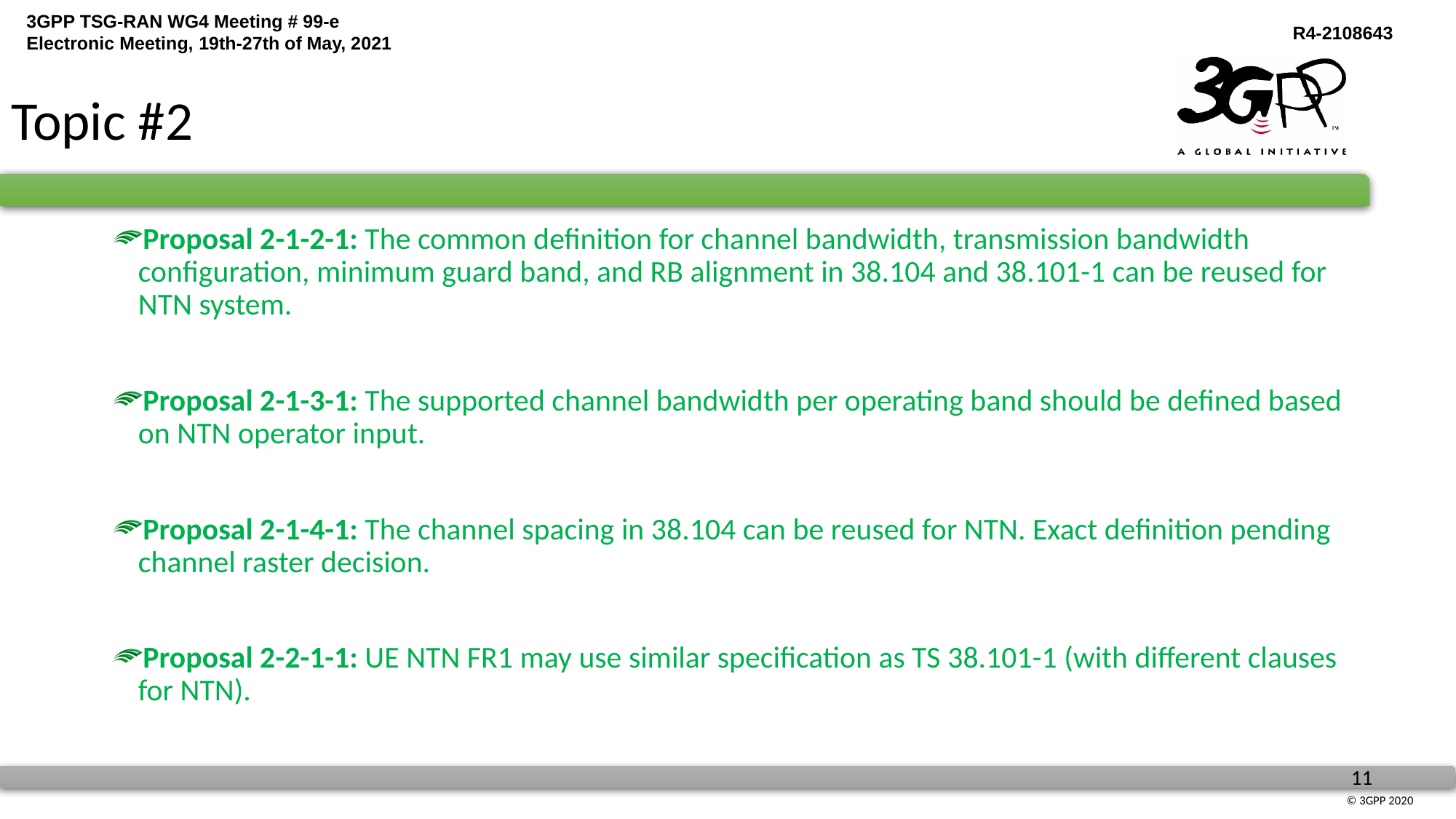

# Topic #2
Proposal 2-1-2-1: The common definition for channel bandwidth, transmission bandwidth configuration, minimum guard band, and RB alignment in 38.104 and 38.101-1 can be reused for NTN system.

Proposal 2-1-3-1: The supported channel bandwidth per operating band should be defined based on NTN operator input.

Proposal 2-1-4-1: The channel spacing in 38.104 can be reused for NTN. Exact definition pending channel raster decision.

Proposal 2-2-1-1: UE NTN FR1 may use similar specification as TS 38.101-1 (with different clauses for NTN).